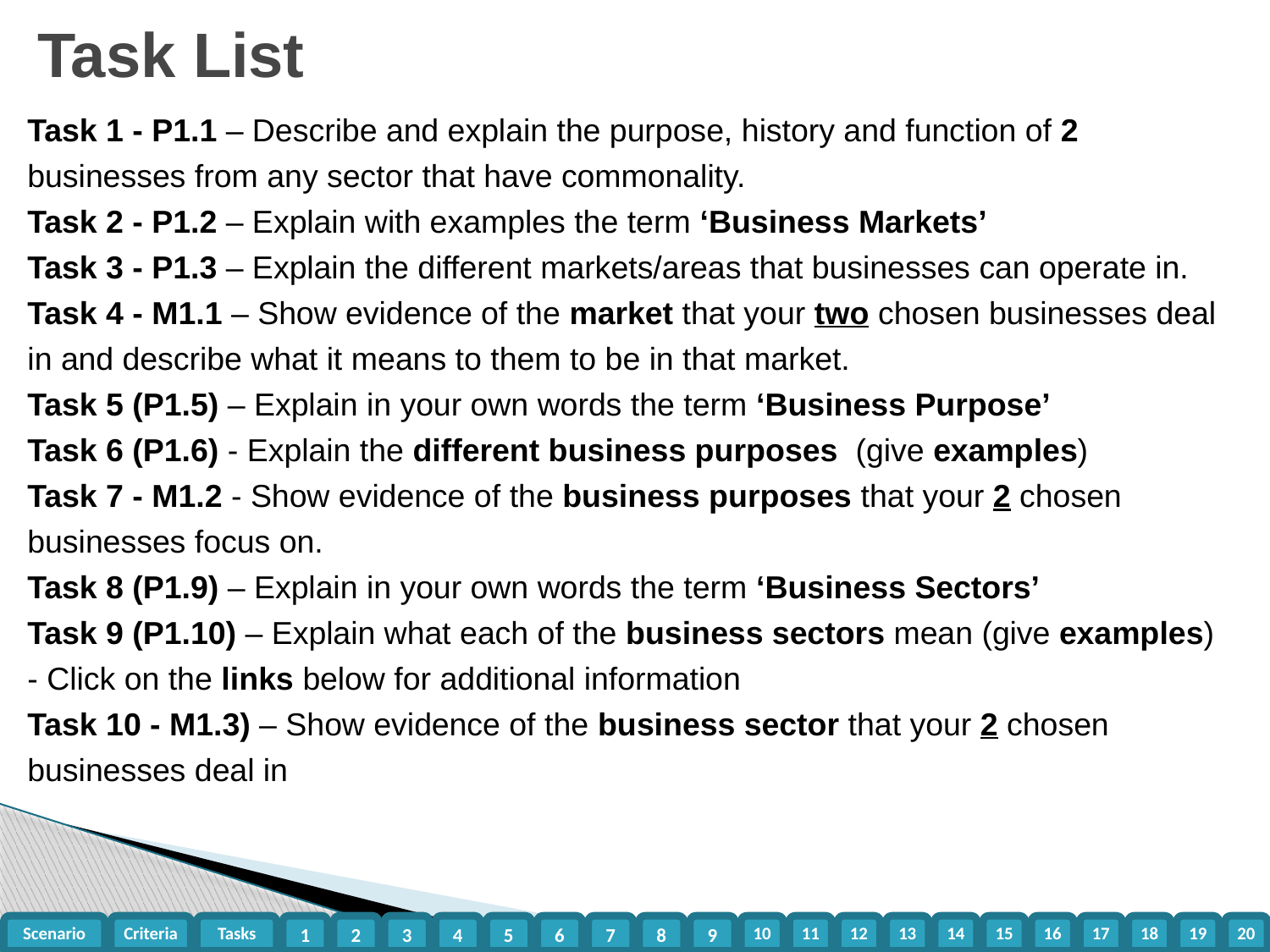

# Task List
Task 1 - P1.1 – Describe and explain the purpose, history and function of 2 businesses from any sector that have commonality.
Task 2 - P1.2 – Explain with examples the term ‘Business Markets’
Task 3 - P1.3 – Explain the different markets/areas that businesses can operate in.
Task 4 - M1.1 – Show evidence of the market that your two chosen businesses deal in and describe what it means to them to be in that market.
Task 5 (P1.5) – Explain in your own words the term ‘Business Purpose’
Task 6 (P1.6) - Explain the different business purposes  (give examples)
Task 7 - M1.2 - Show evidence of the business purposes that your 2 chosen businesses focus on.
Task 8 (P1.9) – Explain in your own words the term ‘Business Sectors’
Task 9 (P1.10) – Explain what each of the business sectors mean (give examples) - Click on the links below for additional information
Task 10 - M1.3) – Show evidence of the business sector that your 2 chosen businesses deal in